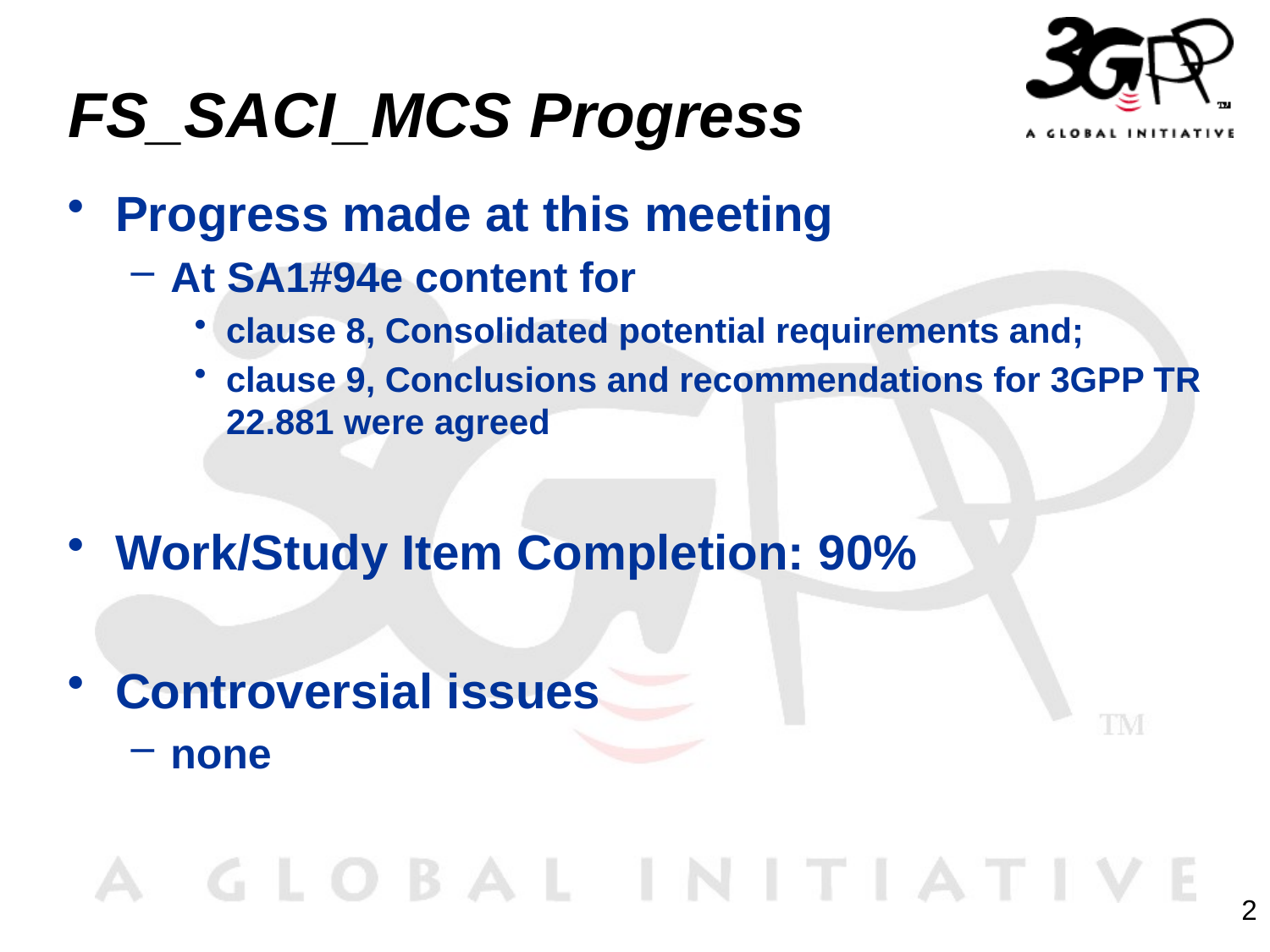

# FS_SACI_MCS Progress
Progress made at this meeting
At SA1#94e content for
clause 8, Consolidated potential requirements and;
clause 9, Conclusions and recommendations for 3GPP TR 22.881 were agreed

Work/Study Item Completion: 90%

Controversial issues
none
2